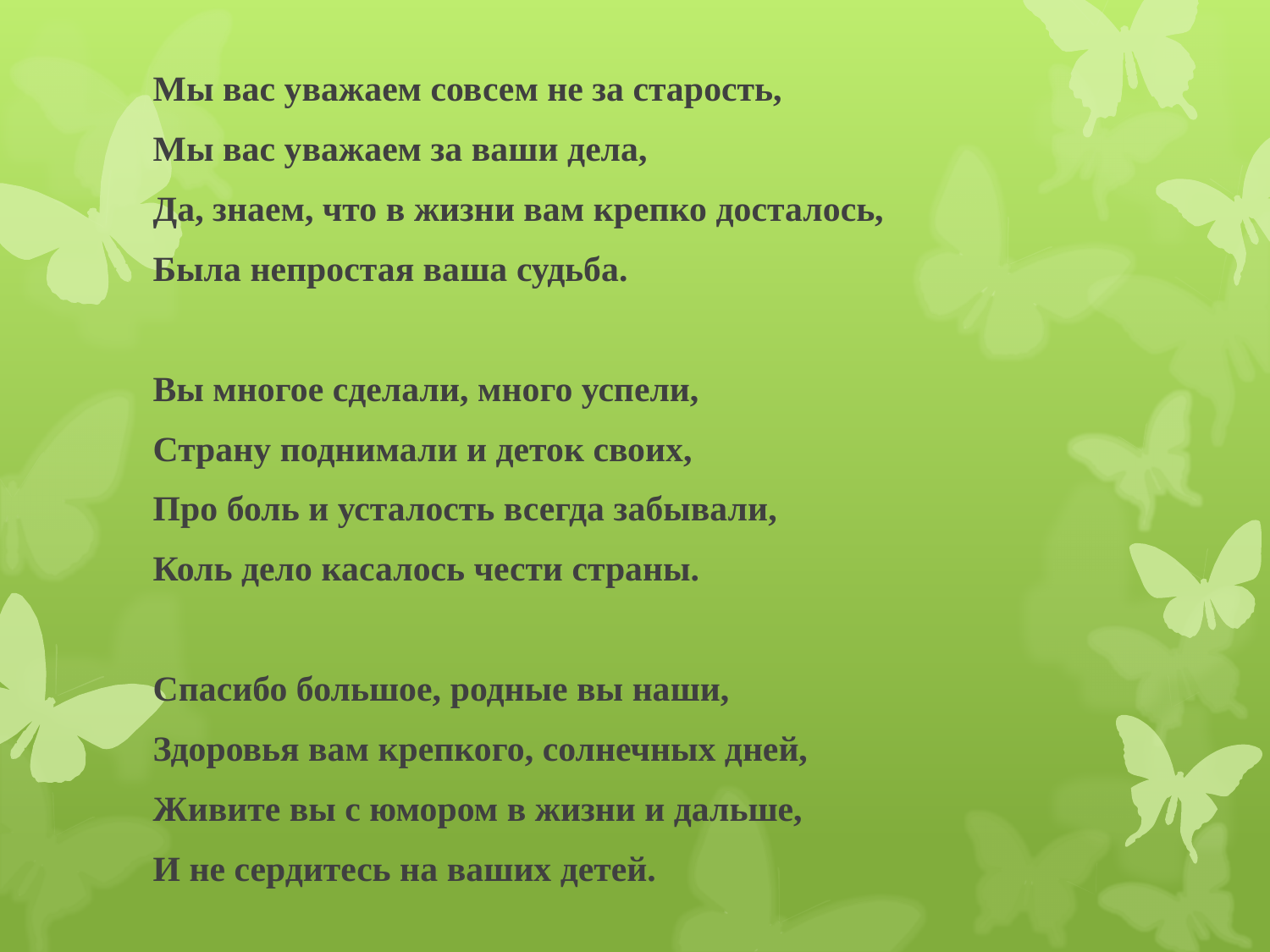

Мы вас уважаем совсем не за старость,
Мы вас уважаем за ваши дела,
Да, знаем, что в жизни вам крепко досталось,
Была непростая ваша судьба.

Вы многое сделали, много успели,
Страну поднимали и деток своих,
Про боль и усталость всегда забывали,
Коль дело касалось чести страны.

Спасибо большое, родные вы наши,
Здоровья вам крепкого, солнечных дней,
Живите вы с юмором в жизни и дальше,
И не сердитесь на ваших детей.